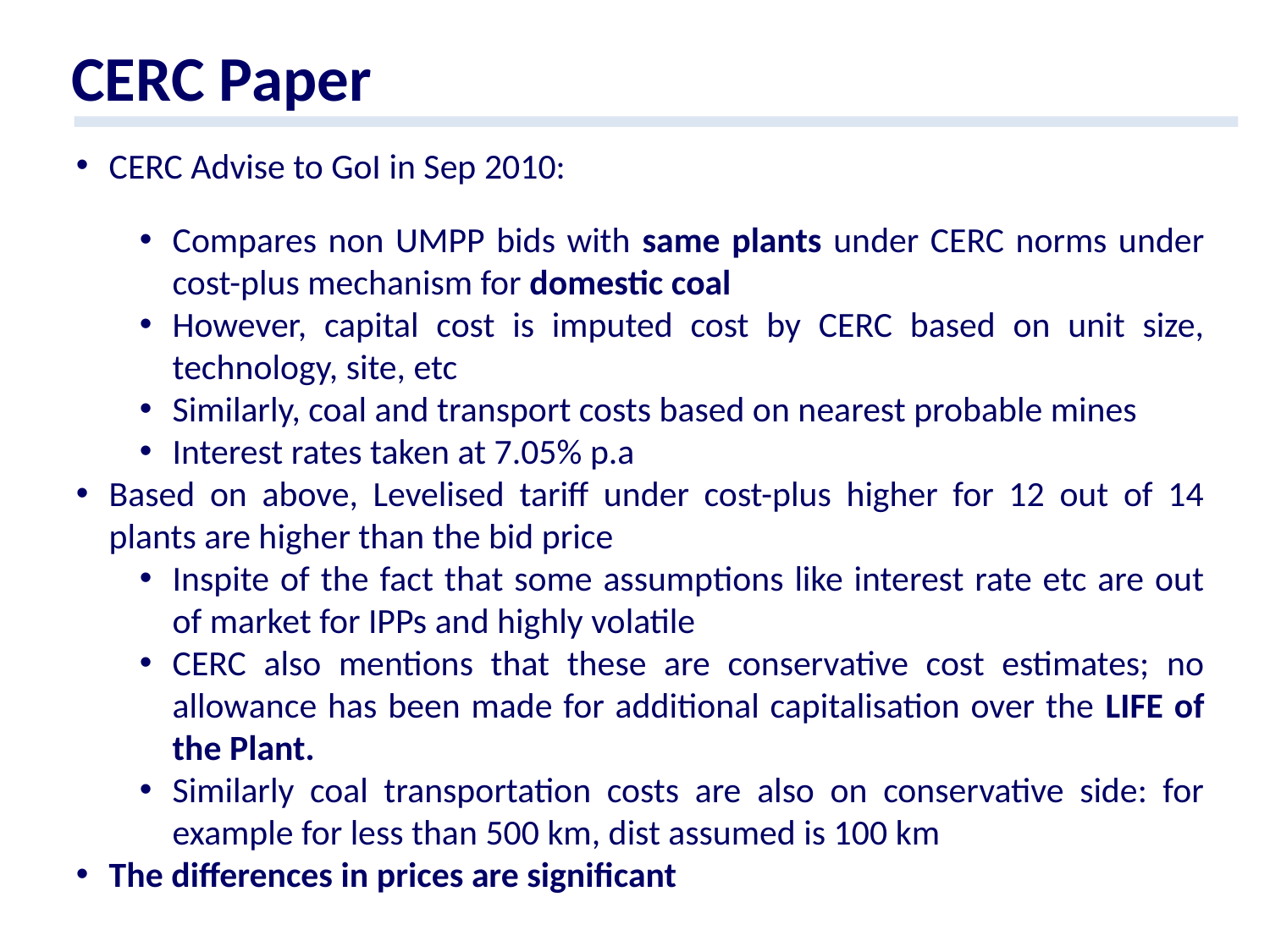

CERC Paper

CERC Advise to GoI in Sep 2010:
Compares non UMPP bids with same plants under CERC norms under cost-plus mechanism for domestic coal
However, capital cost is imputed cost by CERC based on unit size, technology, site, etc
Similarly, coal and transport costs based on nearest probable mines
Interest rates taken at 7.05% p.a
Based on above, Levelised tariff under cost-plus higher for 12 out of 14 plants are higher than the bid price
Inspite of the fact that some assumptions like interest rate etc are out of market for IPPs and highly volatile
CERC also mentions that these are conservative cost estimates; no allowance has been made for additional capitalisation over the LIFE of the Plant.
Similarly coal transportation costs are also on conservative side: for example for less than 500 km, dist assumed is 100 km
The differences in prices are significant